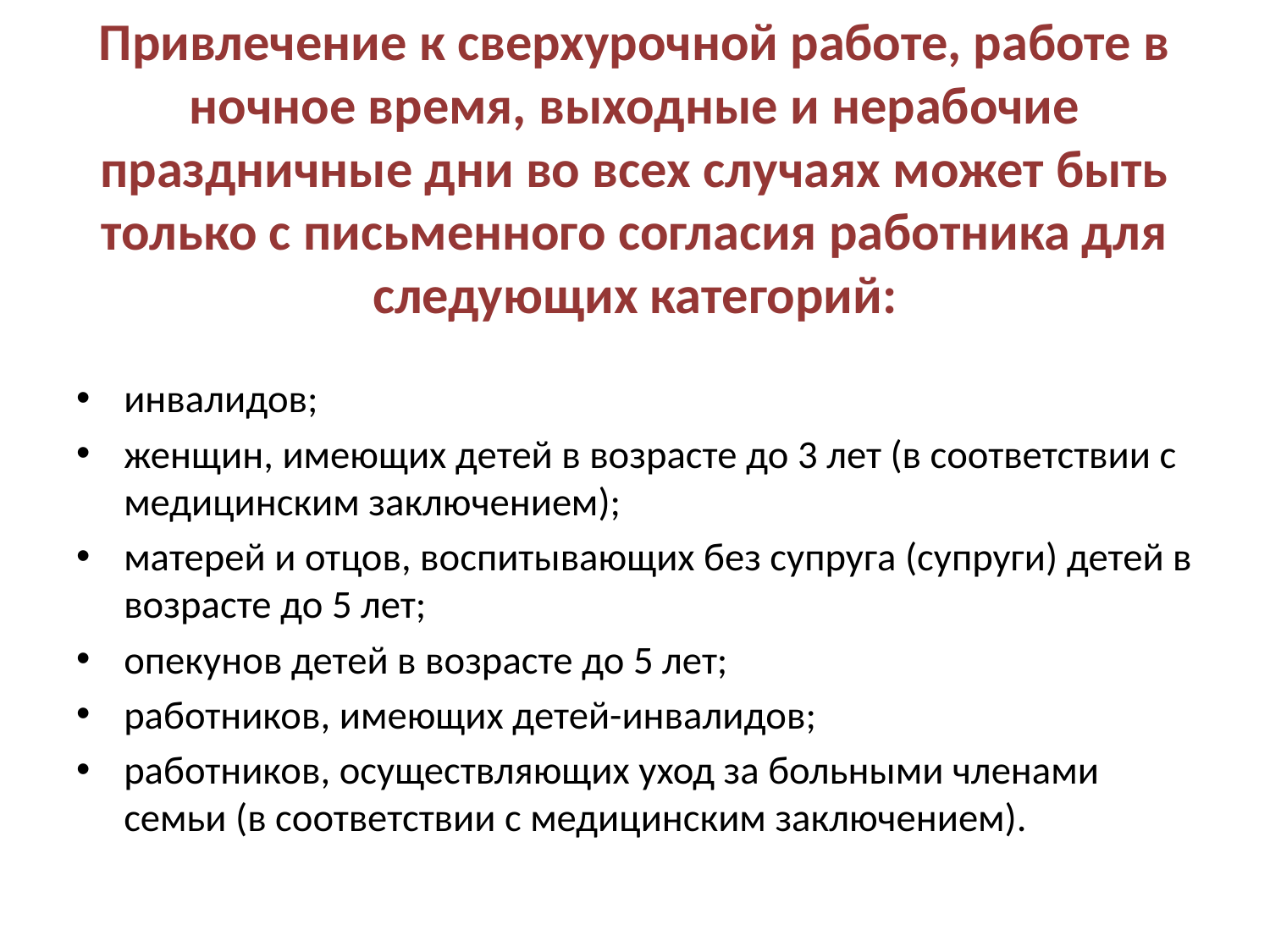

# Привлечение к сверхурочной работе, работе в ночное время, выходные и нерабочие праздничные дни во всех случаях может быть только с письменного согласия работника для следующих категорий:
инвалидов;
женщин, имеющих детей в возрасте до 3 лет (в соответствии с медицинским заключением);
матерей и отцов, воспитывающих без супруга (супруги) детей в возрасте до 5 лет;
опекунов детей в возрасте до 5 лет;
работников, имеющих детей-инвалидов;
работников, осуществляющих уход за больными членами семьи (в соответствии с медицинским заключением).